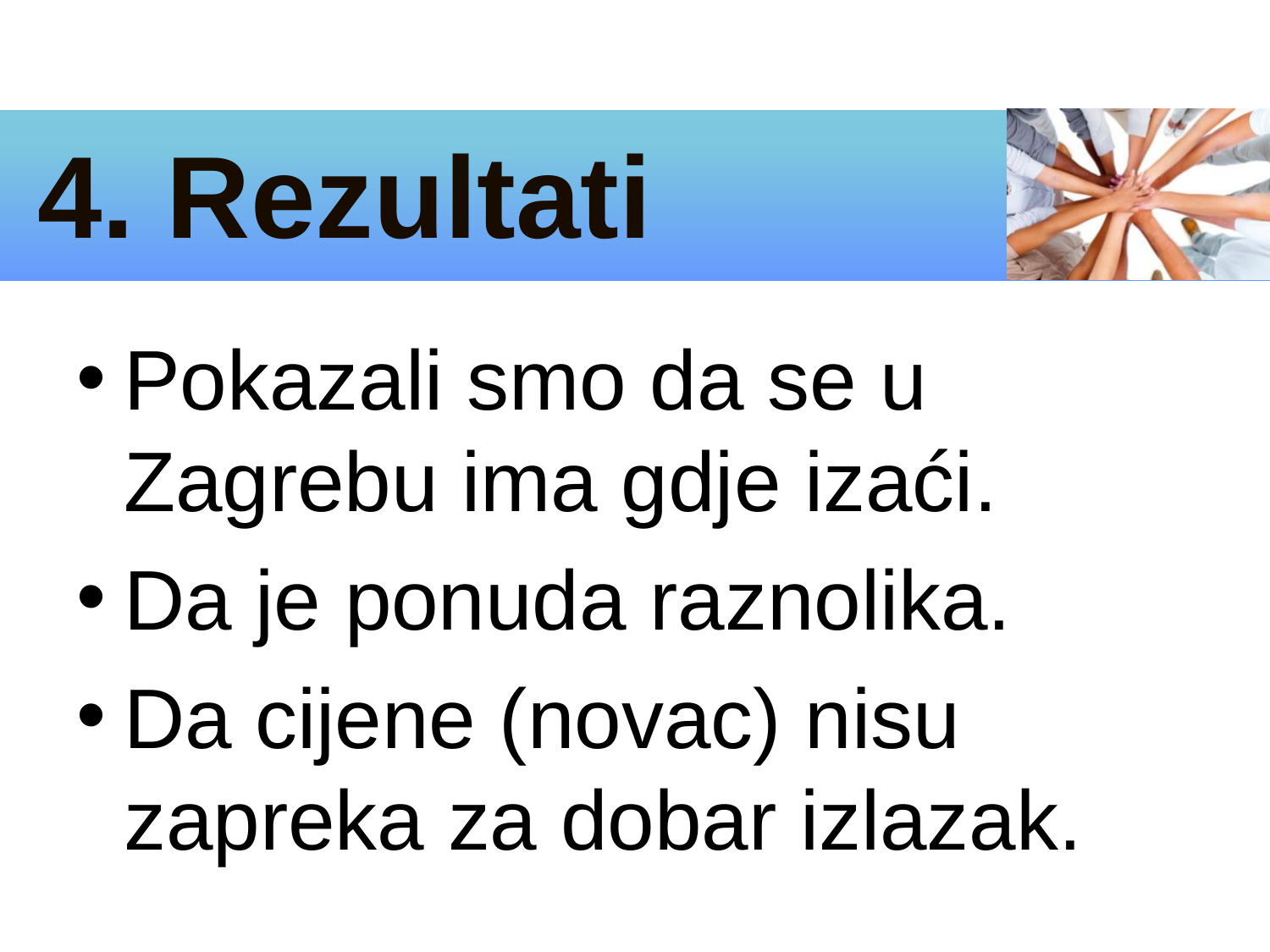

# 4. Rezultati
Pokazali smo da se u Zagrebu ima gdje izaći.
Da je ponuda raznolika.
Da cijene (novac) nisu zapreka za dobar izlazak.